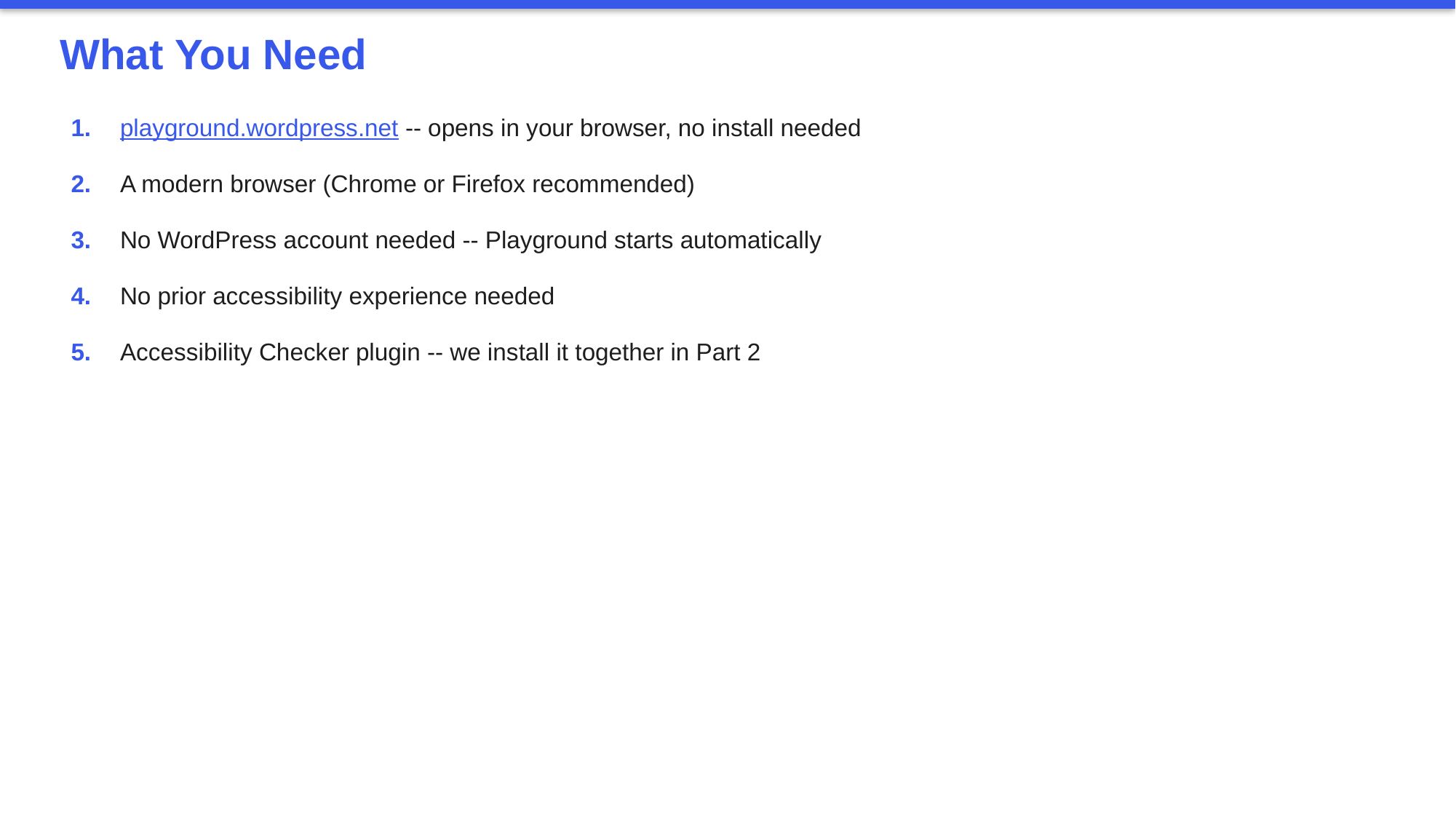

What You Need
1.	playground.wordpress.net -- opens in your browser, no install needed
2.	A modern browser (Chrome or Firefox recommended)
3.	No WordPress account needed -- Playground starts automatically
4.	No prior accessibility experience needed
5.	Accessibility Checker plugin -- we install it together in Part 2